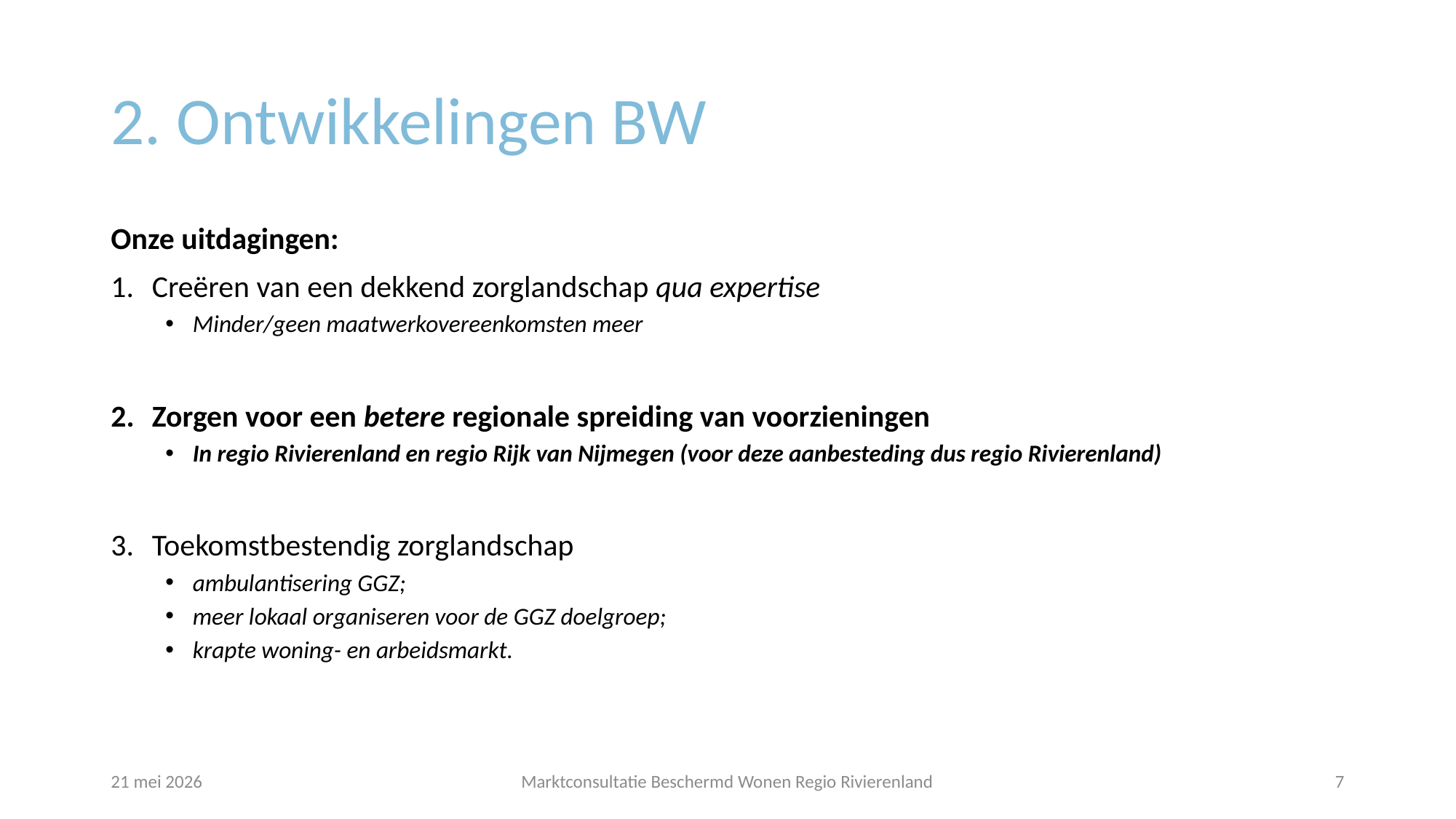

# 2. Ontwikkelingen BW
Onze uitdagingen:
Creëren van een dekkend zorglandschap qua expertise
Minder/geen maatwerkovereenkomsten meer

Zorgen voor een betere regionale spreiding van voorzieningen
In regio Rivierenland en regio Rijk van Nijmegen (voor deze aanbesteding dus regio Rivierenland)

Toekomstbestendig zorglandschap
ambulantisering GGZ;
meer lokaal organiseren voor de GGZ doelgroep;
krapte woning- en arbeidsmarkt.

21 mei 2026
Marktconsultatie Beschermd Wonen Regio Rivierenland
7